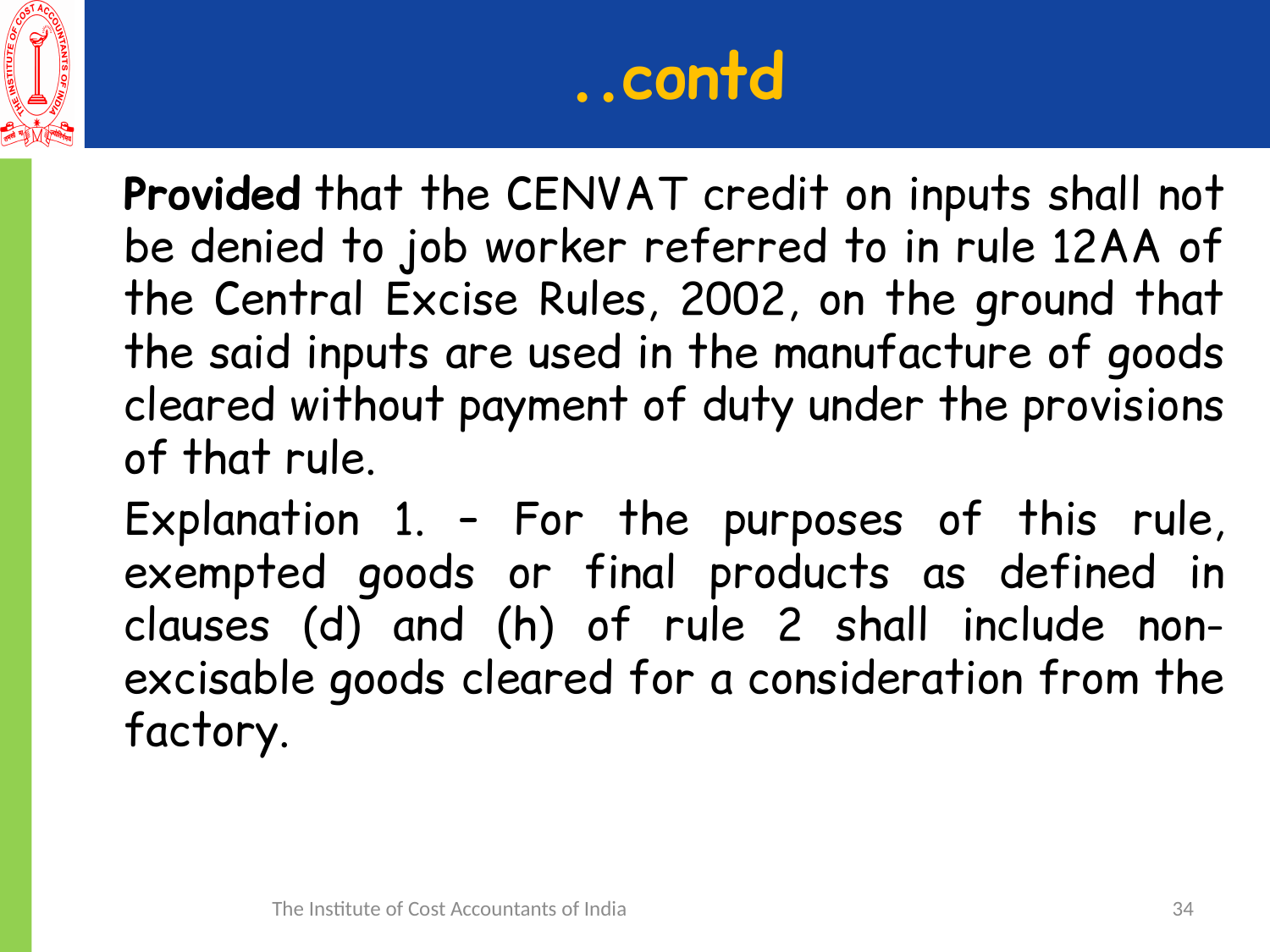

# ..contd
	Provided that the CENVAT credit on inputs shall not be denied to job worker referred to in rule 12AA of the Central Excise Rules, 2002, on the ground that the said inputs are used in the manufacture of goods cleared without payment of duty under the provisions of that rule.
	Explanation 1. – For the purposes of this rule, exempted goods or final products as defined in clauses (d) and (h) of rule 2 shall include non-excisable goods cleared for a consideration from the factory.
The Institute of Cost Accountants of India
34